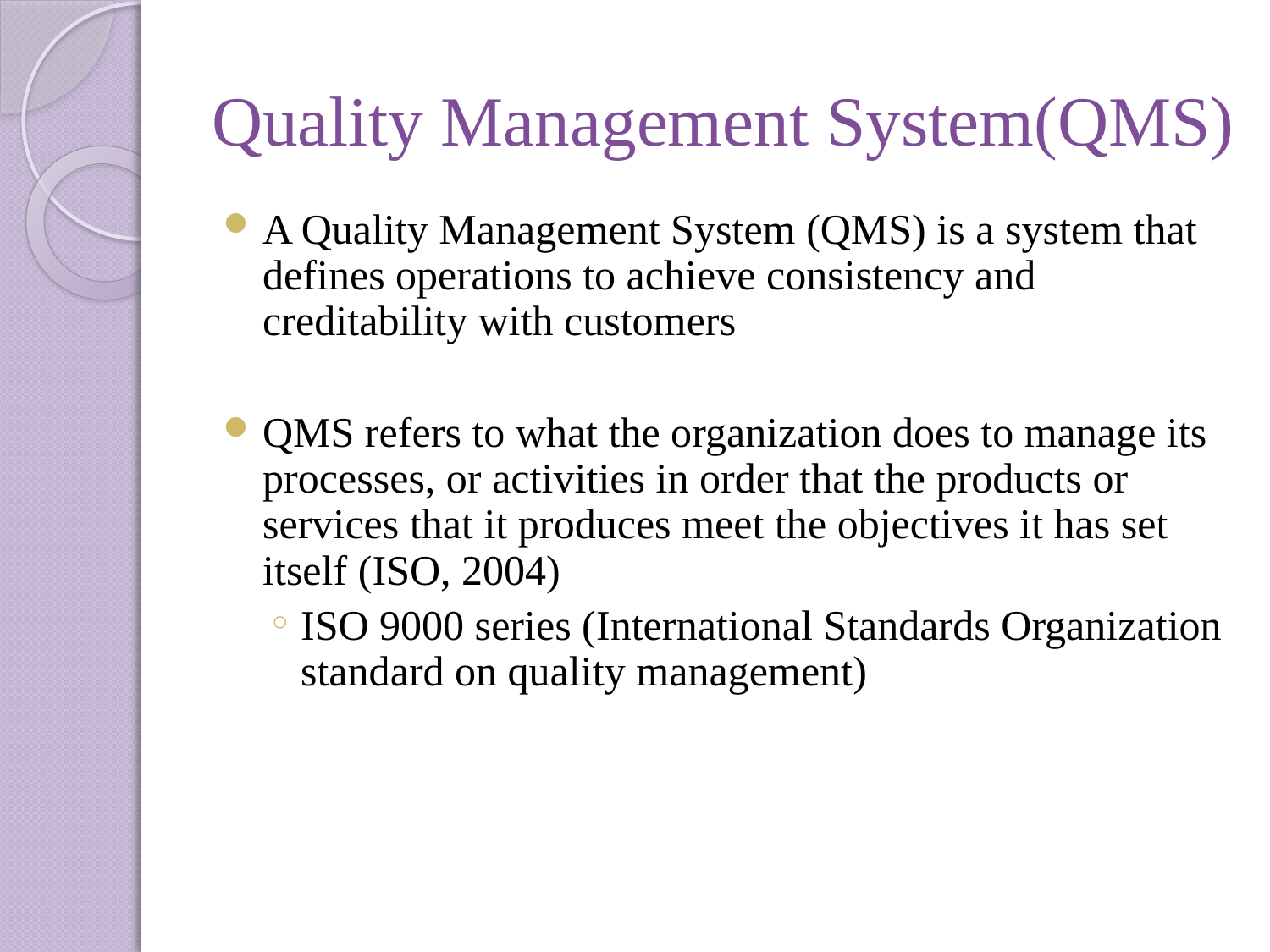

# Quality Management System(QMS)
A Quality Management System (QMS) is a system that defines operations to achieve consistency and creditability with customers

QMS refers to what the organization does to manage its processes, or activities in order that the products or services that it produces meet the objectives it has set itself (ISO, 2004)
ISO 9000 series (International Standards Organization standard on quality management)